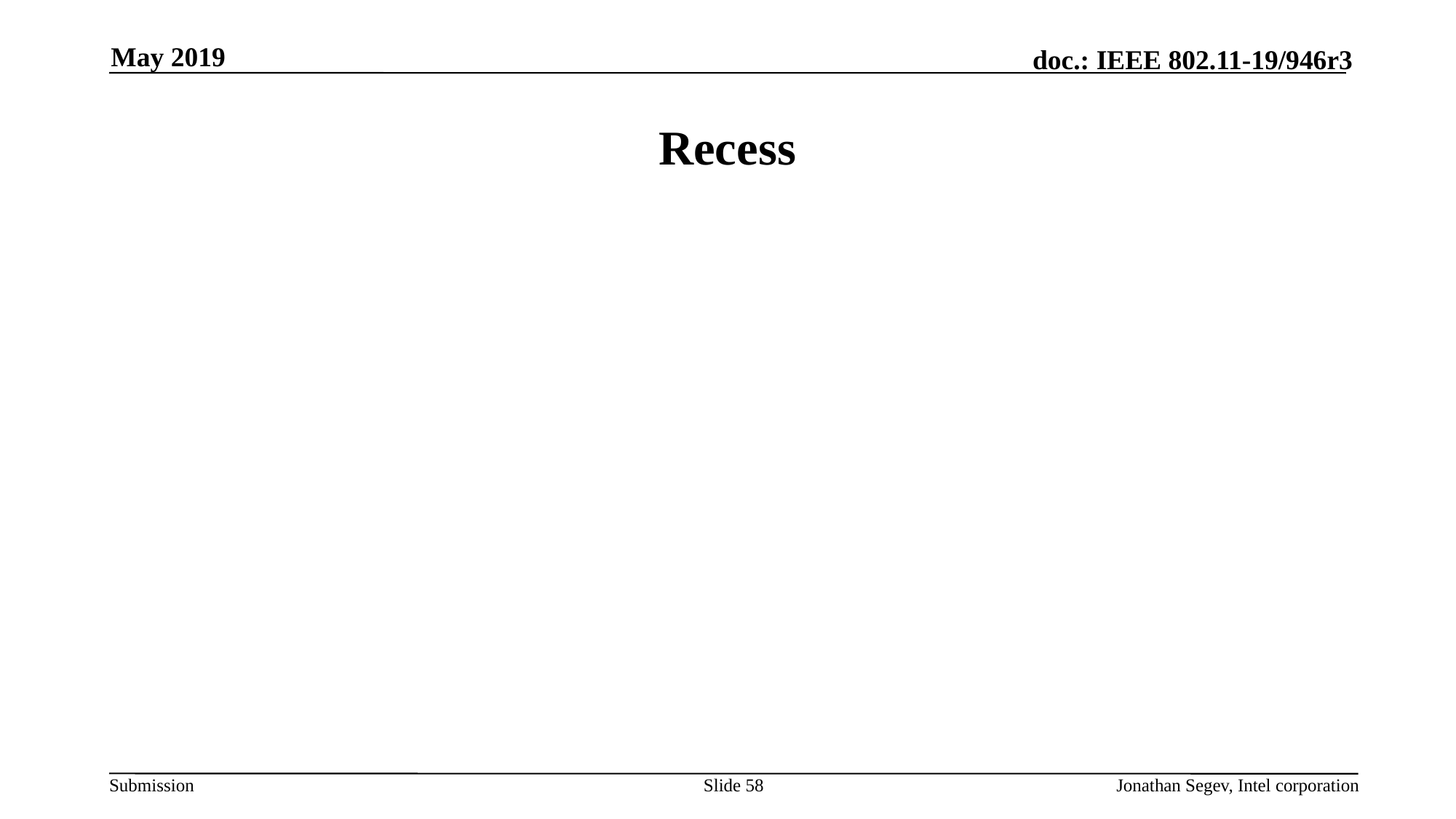

May 2019
# Recess

Slide 58
Jonathan Segev, Intel corporation